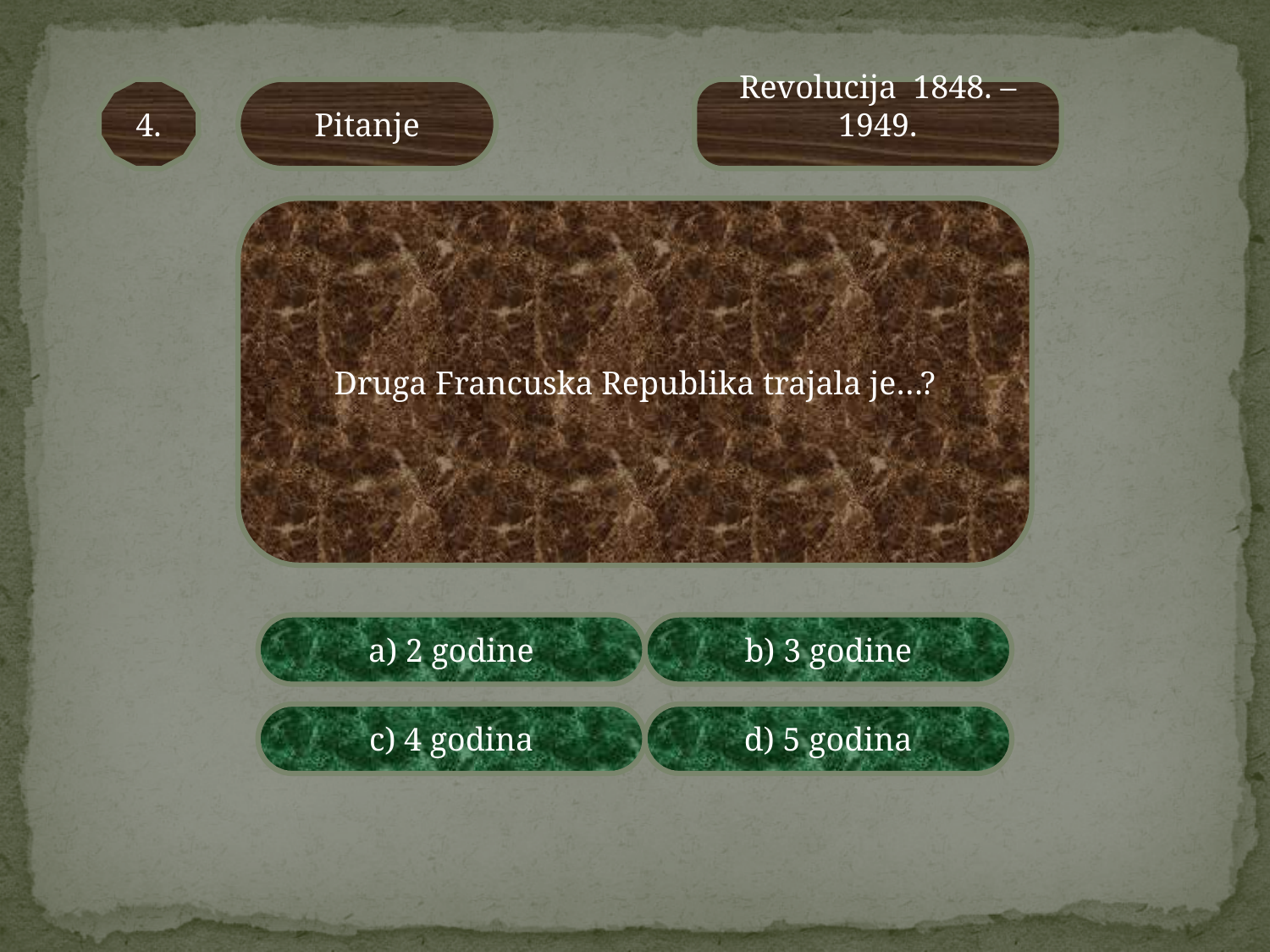

4.
Pitanje
Revolucija  1848. – 1949.

Druga Francuska Republika trajala je…?
a) 2 godine
b) 3 godine
c) 4 godina
d) 5 godina